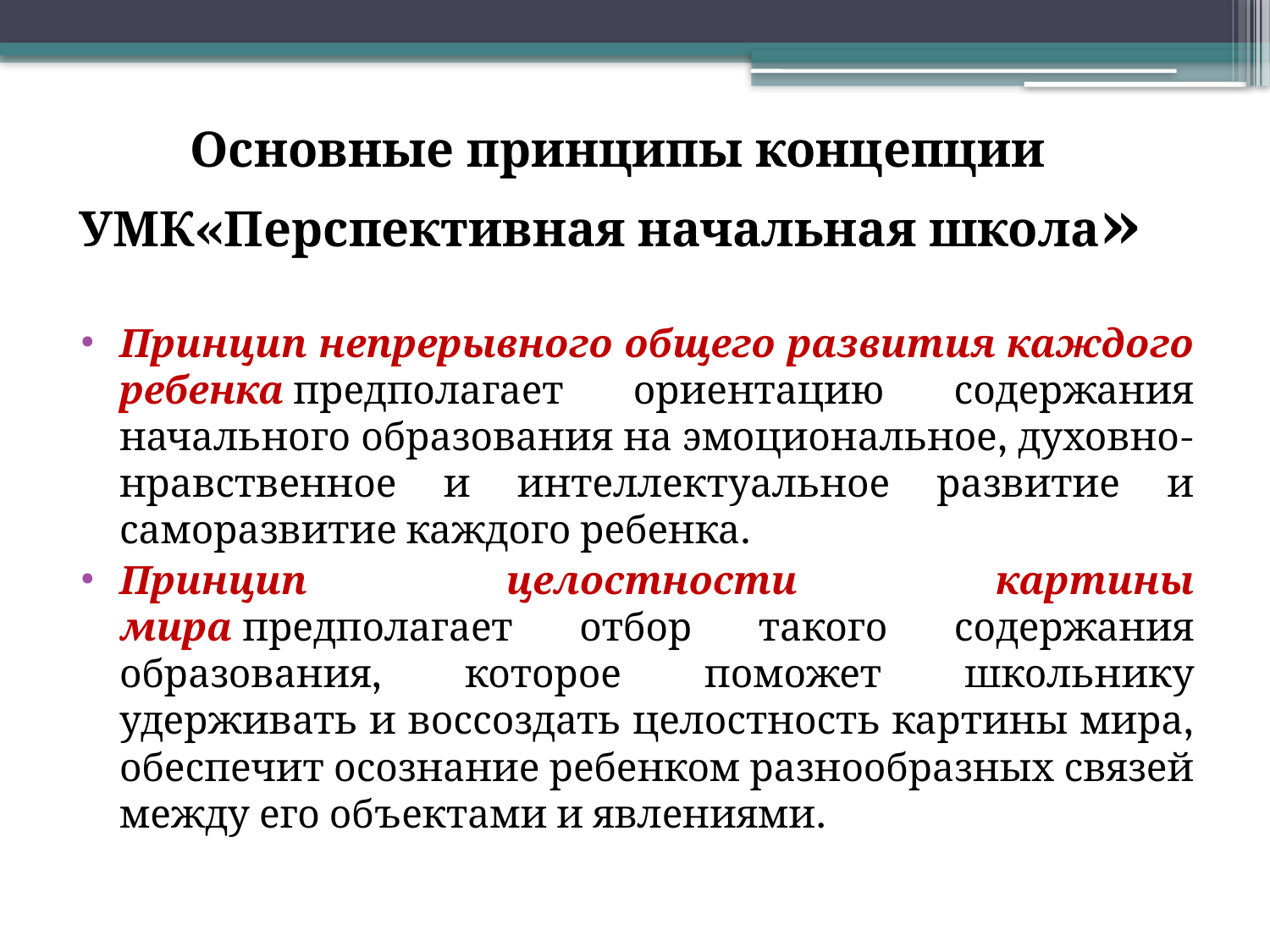

# Основные принципы концепции УМК«Перспективная начальная школа»
Принцип непрерывного общего развития каждого ребенка предполагает ориентацию содержания начального образования на эмоциональное, духовно-нравственное и интеллектуальное развитие и саморазвитие каждого ребенка.
Принцип целостности картины мира предполагает отбор такого содержания образования, которое поможет школьнику удерживать и воссоздать целостность картины мира, обеспечит осознание ребенком разнообразных связей между его объектами и явлениями.